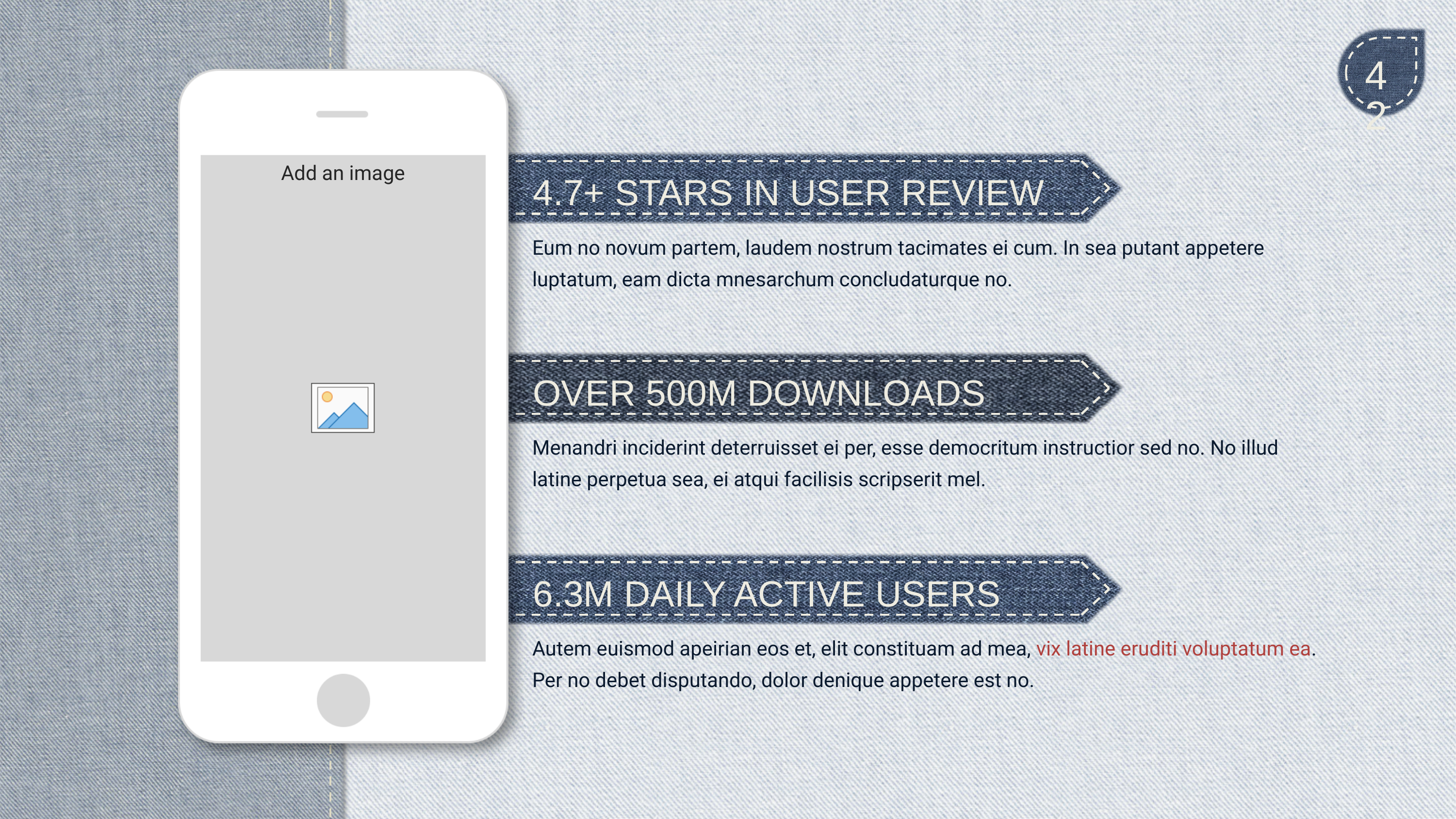

42

4.7+ STARS IN USER REVIEW
Eum no novum partem, laudem nostrum tacimates ei cum. In sea putant appetere luptatum, eam dicta mnesarchum concludaturque no.
OVER 500M DOWNLOADS
Menandri inciderint deterruisset ei per, esse democritum instructior sed no. No illud latine perpetua sea, ei atqui facilisis scripserit mel.
6.3M DAILY ACTIVE USERS
Autem euismod apeirian eos et, elit constituam ad mea, vix latine eruditi voluptatum ea. Per no debet disputando, dolor denique appetere est no.